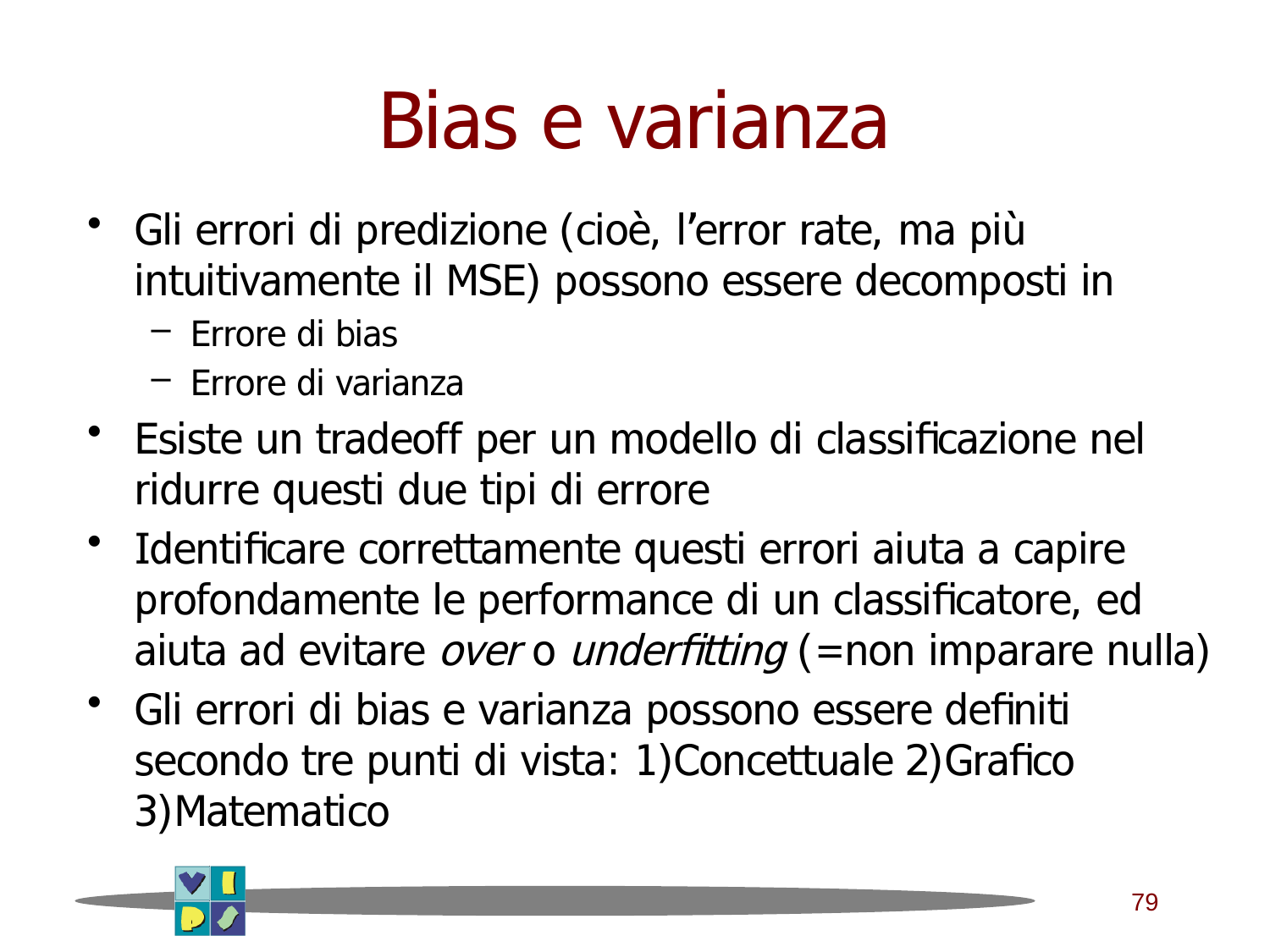

# Bias e varianza
Gli errori di predizione (cioè, l’error rate, ma più intuitivamente il MSE) possono essere decomposti in
Errore di bias
Errore di varianza
Esiste un tradeoff per un modello di classificazione nel ridurre questi due tipi di errore
Identificare correttamente questi errori aiuta a capire profondamente le performance di un classificatore, ed aiuta ad evitare over o underfitting (=non imparare nulla)
Gli errori di bias e varianza possono essere definiti secondo tre punti di vista: 1)Concettuale 2)Grafico  3)Matematico

79